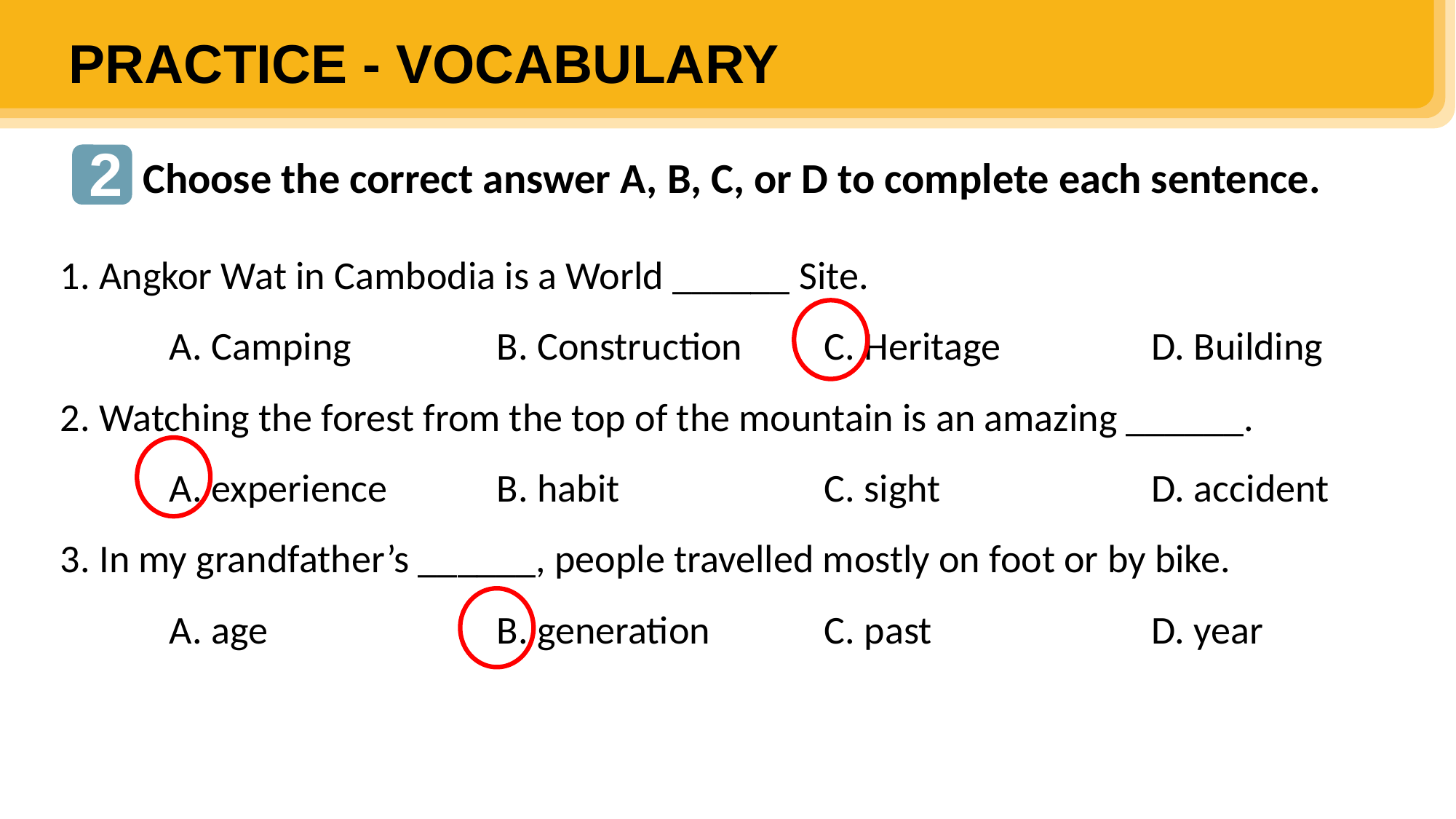

PRACTICE - VOCABULARY
2

Choose the correct answer A, B, C, or D to complete each sentence.
1. Angkor Wat in Cambodia is a World ______ Site.
	A. Camping 		B. Construction 	C. Heritage 		D. Building
2. Watching the forest from the top of the mountain is an amazing ______.
	A. experience 	B. habit 		C. sight 		D. accident
3. In my grandfather’s ______, people travelled mostly on foot or by bike.
	A. age 			B. generation 	C. past 		D. year